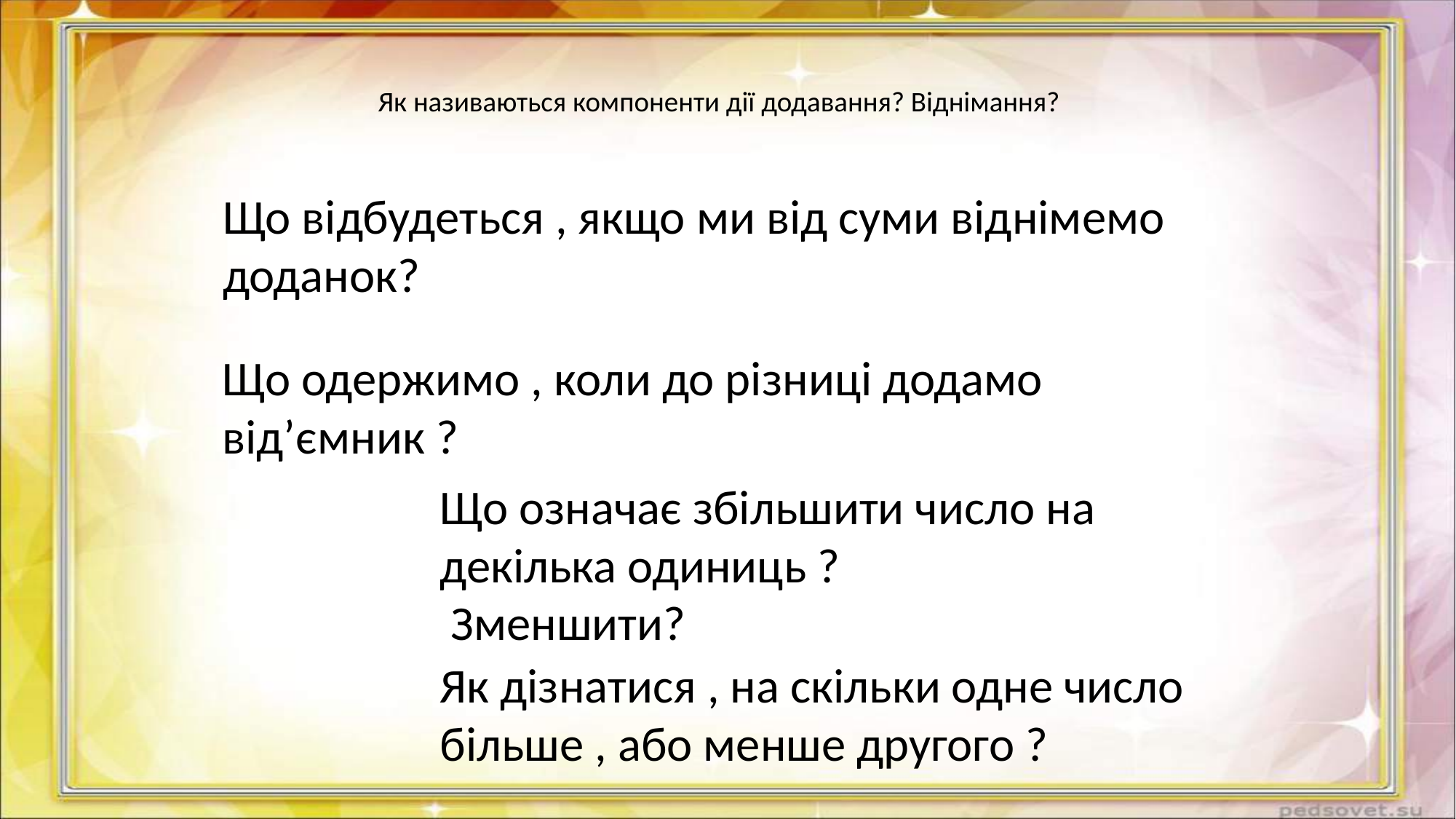

# Як називаються компоненти дії додавання? Віднімання?

Що відбудеться , якщо ми від суми віднімемо
доданок?
Що одержимо , коли до різниці додамо
від’ємник ?
Що означає збільшити число на декілька одиниць ?
 Зменшити?
Як дізнатися , на скільки одне число більше , або менше другого ?